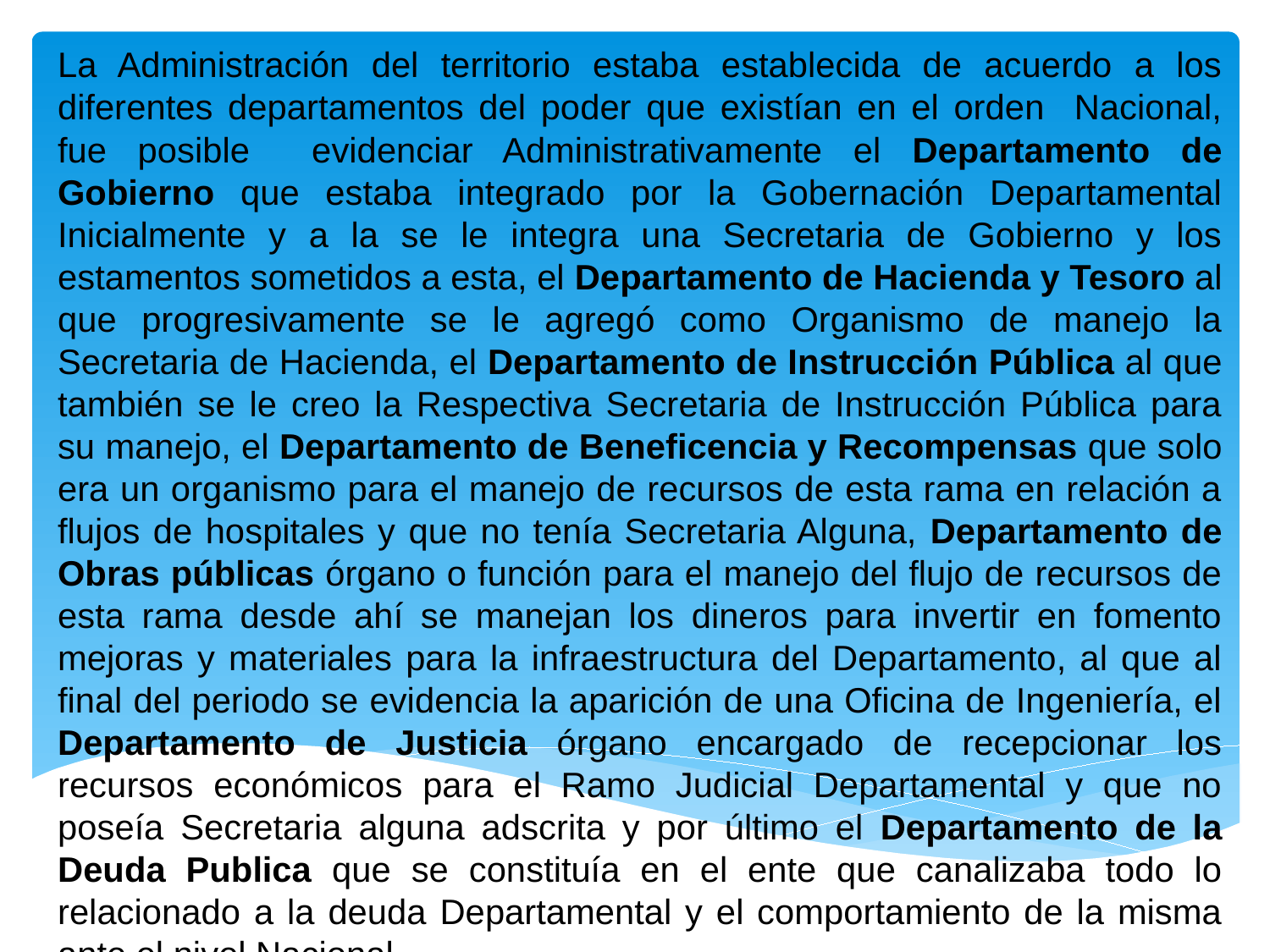

La Administración del territorio estaba establecida de acuerdo a los diferentes departamentos del poder que existían en el orden  Nacional, fue posible  evidenciar Administrativamente el Departamento de Gobierno que estaba integrado por la Gobernación Departamental Inicialmente y a la se le integra una Secretaria de Gobierno y los estamentos sometidos a esta, el Departamento de Hacienda y Tesoro al que progresivamente se le agregó como Organismo de manejo la Secretaria de Hacienda, el Departamento de Instrucción Pública al que también se le creo la Respectiva Secretaria de Instrucción Pública para su manejo, el Departamento de Beneficencia y Recompensas que solo era un organismo para el manejo de recursos de esta rama en relación a flujos de hospitales y que no tenía Secretaria Alguna, Departamento de Obras públicas órgano o función para el manejo del flujo de recursos de esta rama desde ahí se manejan los dineros para invertir en fomento mejoras y materiales para la infraestructura del Departamento, al que al final del periodo se evidencia la aparición de una Oficina de Ingeniería, el Departamento de Justicia órgano encargado de recepcionar los recursos económicos para el Ramo Judicial Departamental y que no poseía Secretaria alguna adscrita y por último el Departamento de la Deuda Publica que se constituía en el ente que canalizaba todo lo relacionado a la deuda Departamental y el comportamiento de la misma ante el nivel Nacional. no tenía Oficina Alguna como cabeza del mismo.